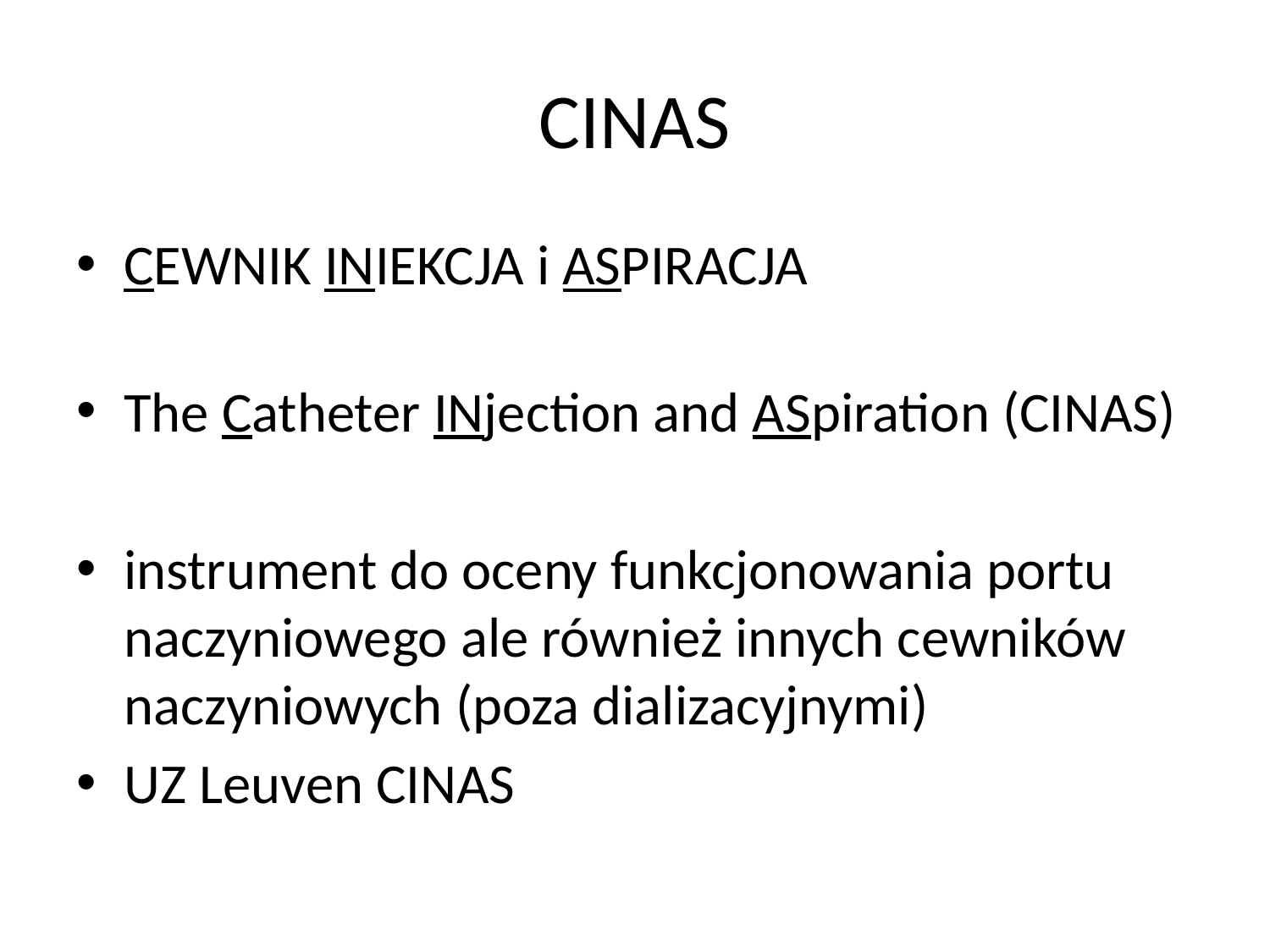

# CINAS
CEWNIK INIEKCJA i ASPIRACJA
The Catheter INjection and ASpiration (CINAS)

instrument do oceny funkcjonowania portu naczyniowego ale również innych cewników naczyniowych (poza dializacyjnymi)
UZ Leuven CINAS